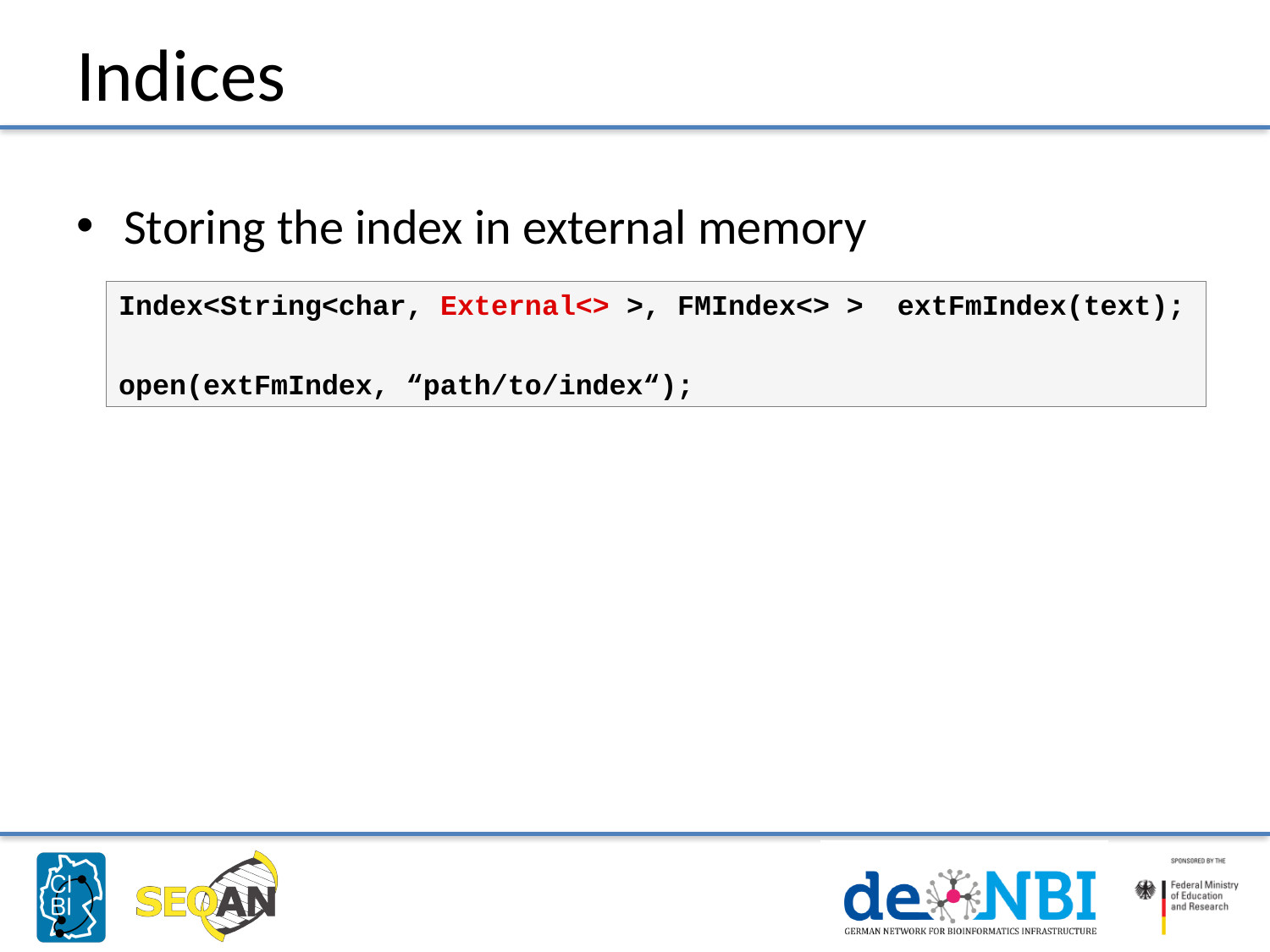

# Indices
Storing the index in external memory
Index<String<char, External<> >, FMIndex<> >  extFmIndex(text);

open(extFmIndex, “path/to/index“);